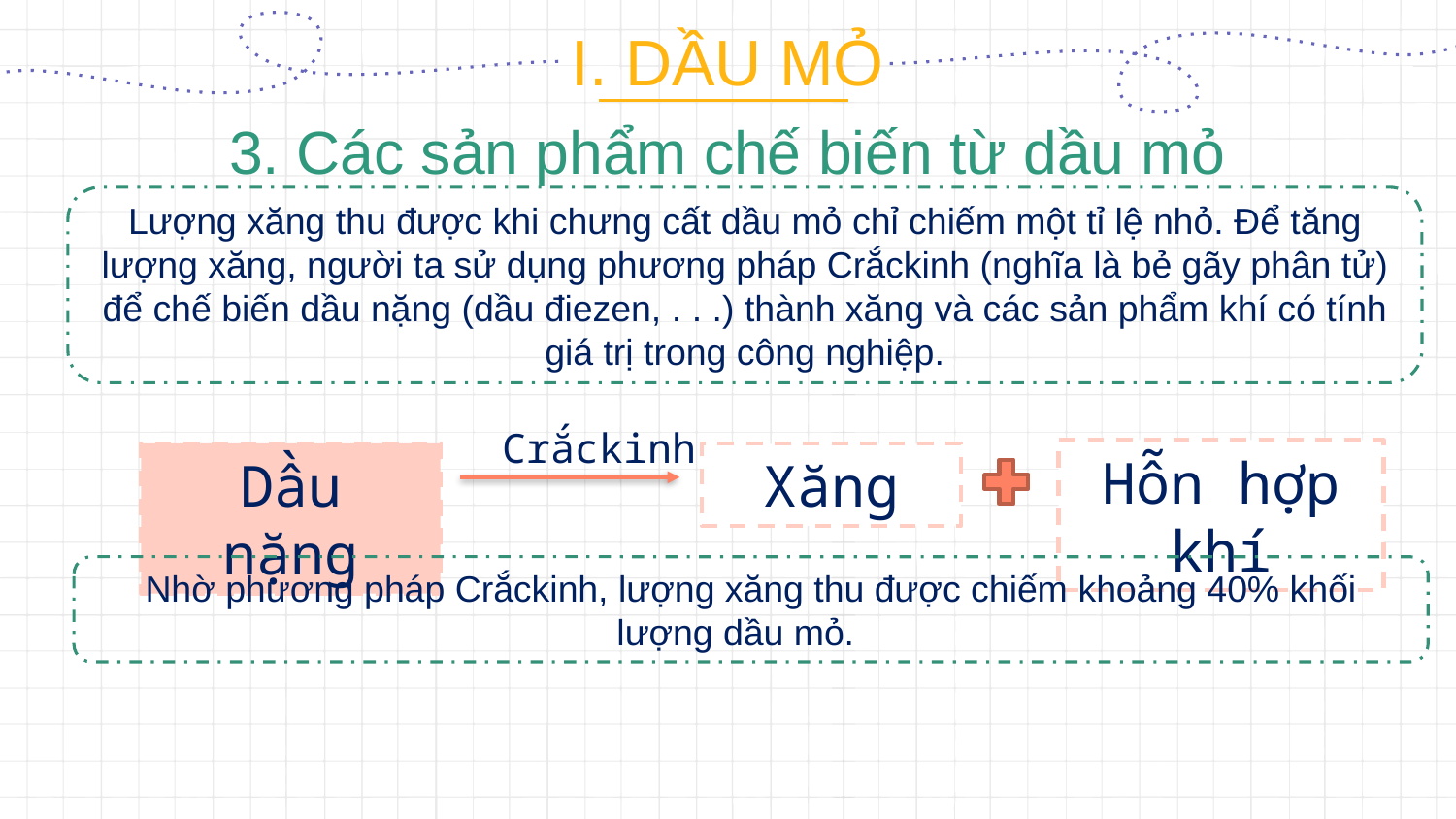

I. DẦU MỎ
3. Các sản phẩm chế biến từ dầu mỏ
Lượng xăng thu được khi chưng cất dầu mỏ chỉ chiếm một tỉ lệ nhỏ. Để tăng lượng xăng, người ta sử dụng phương pháp Crắckinh (nghĩa là bẻ gãy phân tử) để chế biến dầu nặng (dầu điezen, . . .) thành xăng và các sản phẩm khí có tính giá trị trong công nghiệp.
Crắckinh
Hỗn hợp khí
Dầu nặng
Xăng

Nhờ phương pháp Crắckinh, lượng xăng thu được chiếm khoảng 40% khối lượng dầu mỏ.